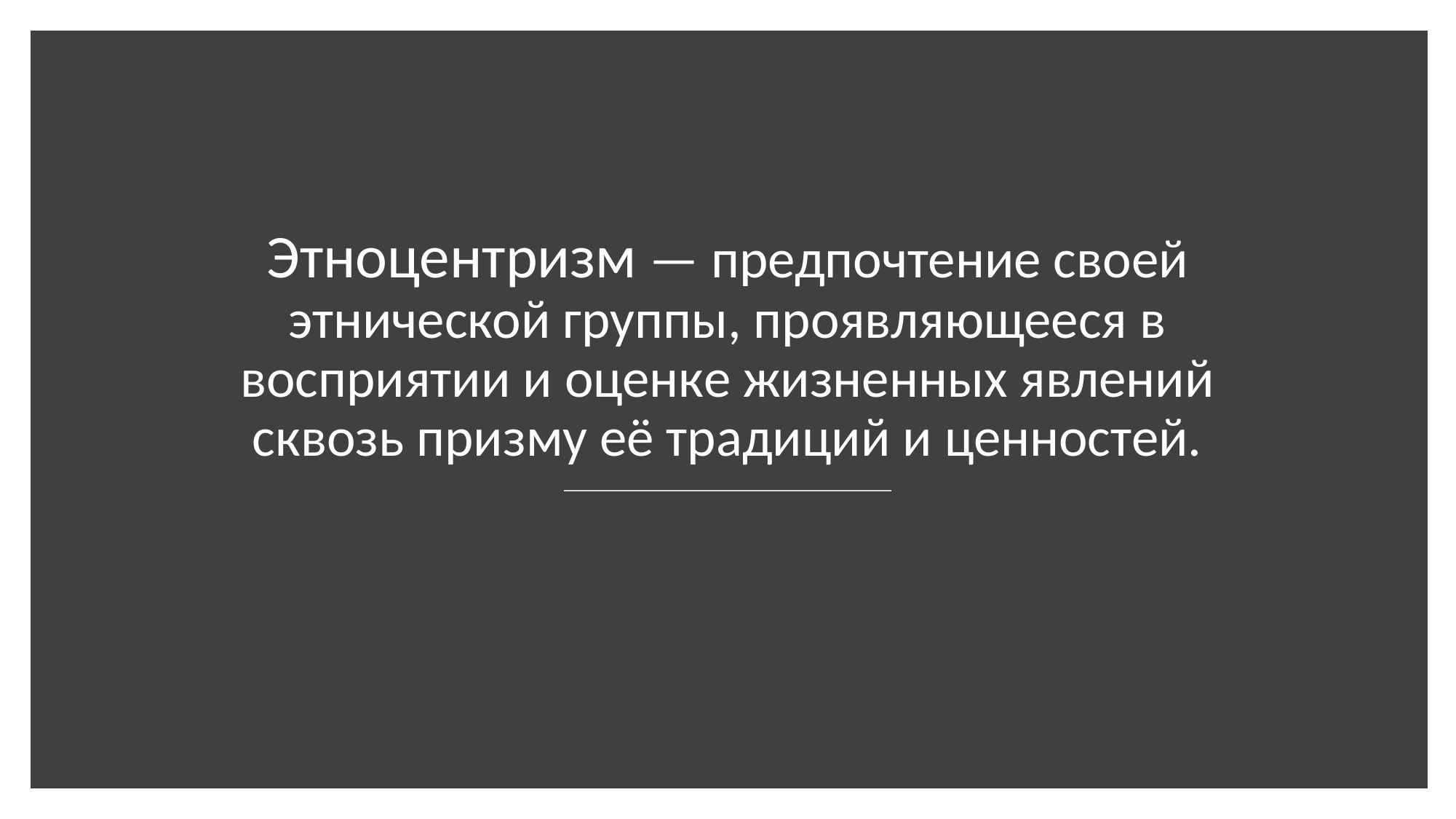

# Этноцентризм — предпочтение своей этнической группы, проявляющееся в восприятии и оценке жизненных явлений сквозь призму её традиций и ценностей.